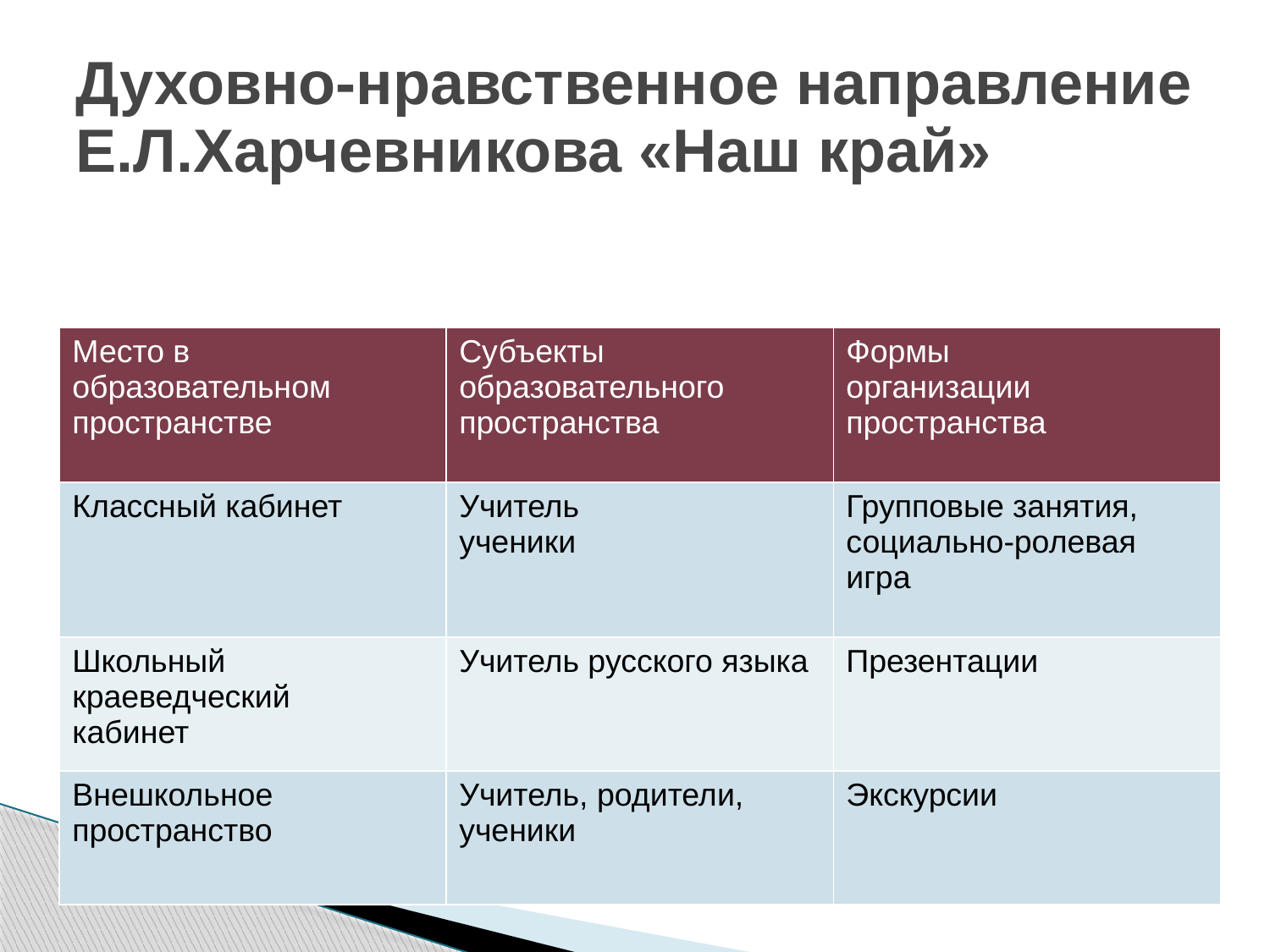

# Духовно-нравственное направление Е.Л.Харчевникова «Наш край»
| Место в образовательном пространстве | Субъекты образовательного пространства | Формы организации пространства |
| --- | --- | --- |
| Классный кабинет | Учитель ученики | Групповые занятия, социально-ролевая игра |
| Школьный краеведческий кабинет | Учитель русского языка | Презентации |
| Внешкольное пространство | Учитель, родители, ученики | Экскурсии |